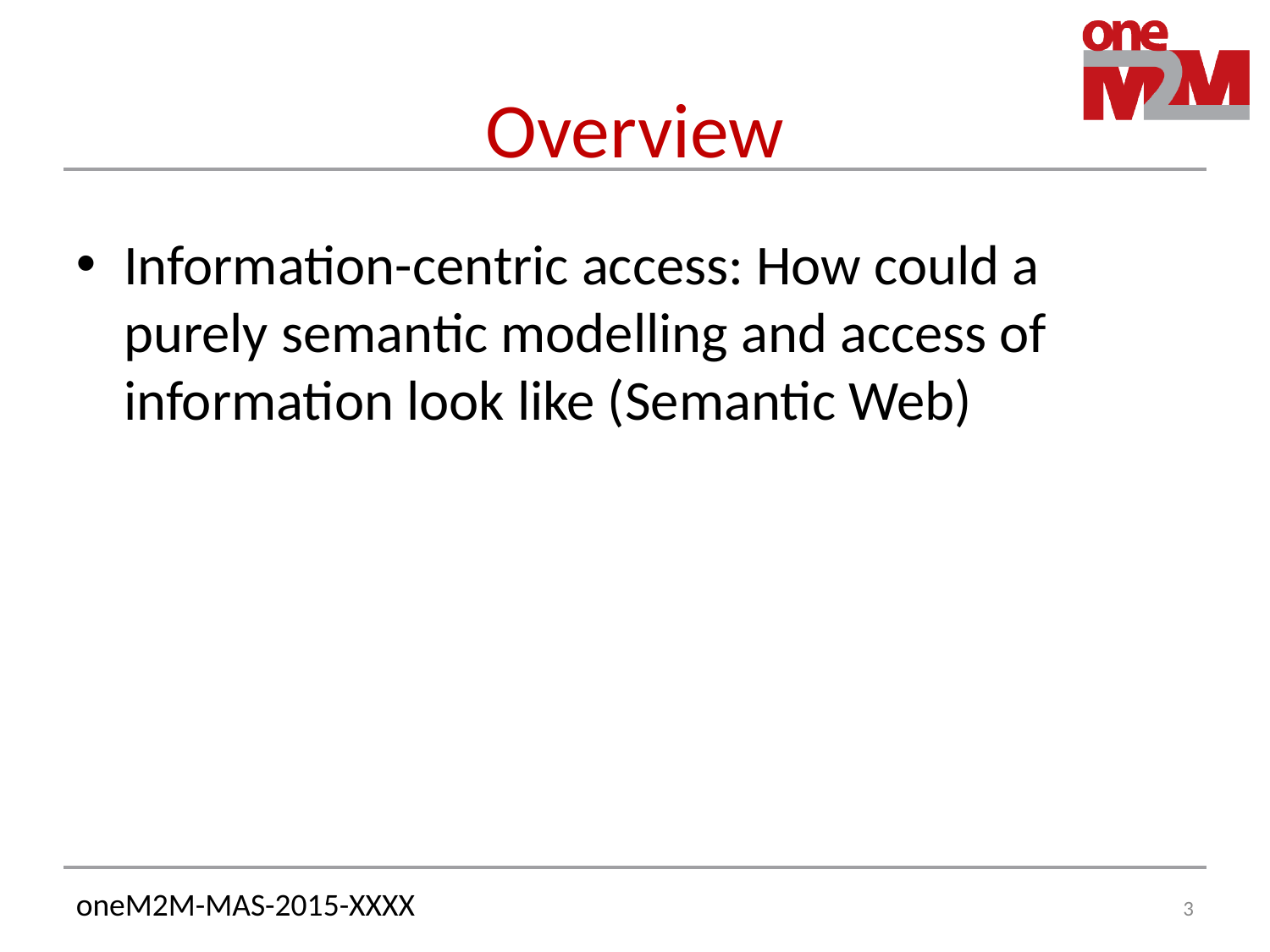

# Overview
Information-centric access: How could a purely semantic modelling and access of information look like (Semantic Web)
3